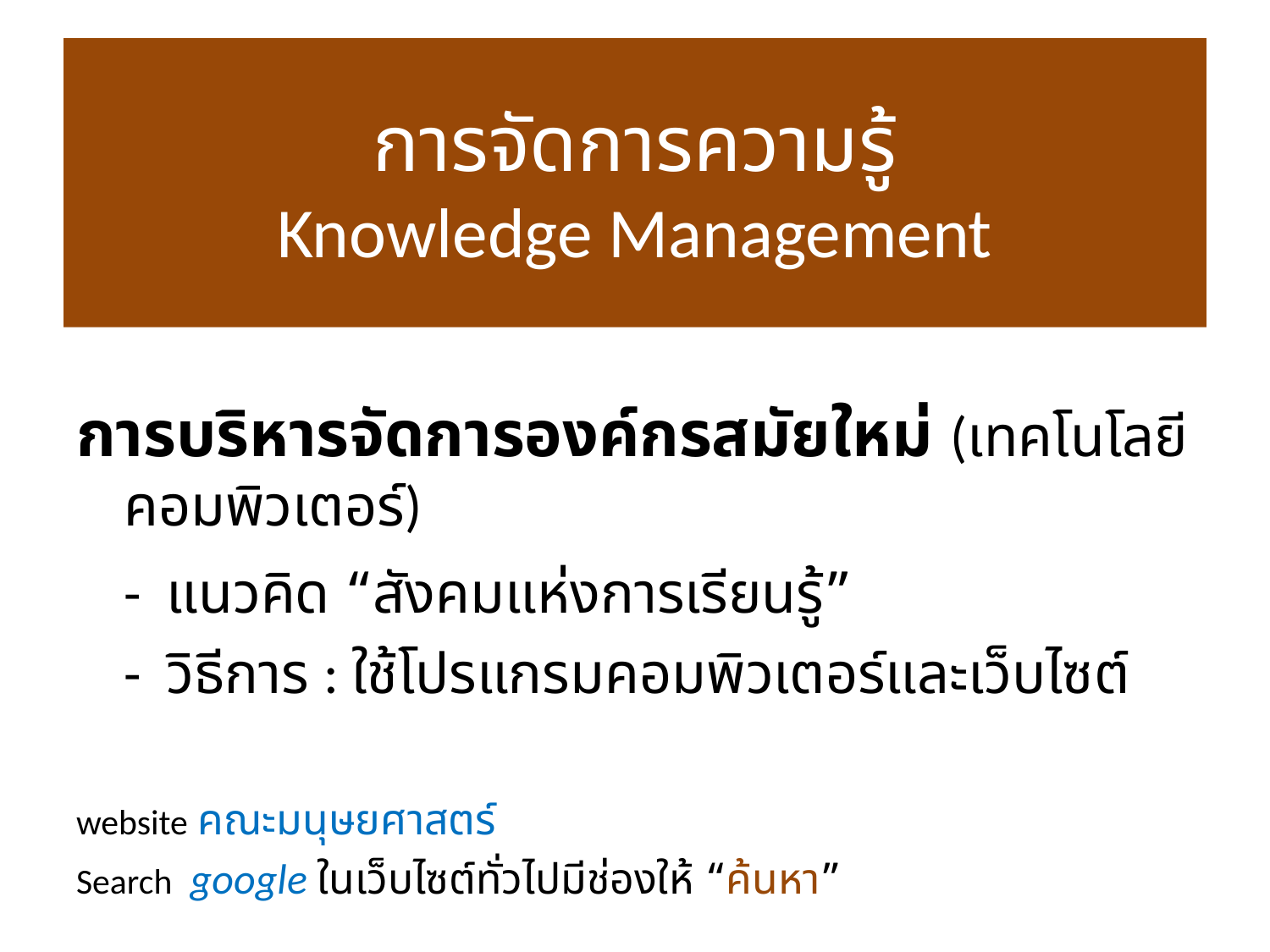

# การจัดการความรู้ Knowledge Management
การบริหารจัดการองค์กรสมัยใหม่ (เทคโนโลยีคอมพิวเตอร์)
	-  แนวคิด “สังคมแห่งการเรียนรู้”
	-  วิธีการ : ใช้โปรแกรมคอมพิวเตอร์และเว็บไซต์

website คณะมนุษยศาสตร์
Search  google ในเว็บไซต์ทั่วไปมีช่องให้ “ค้นหา”